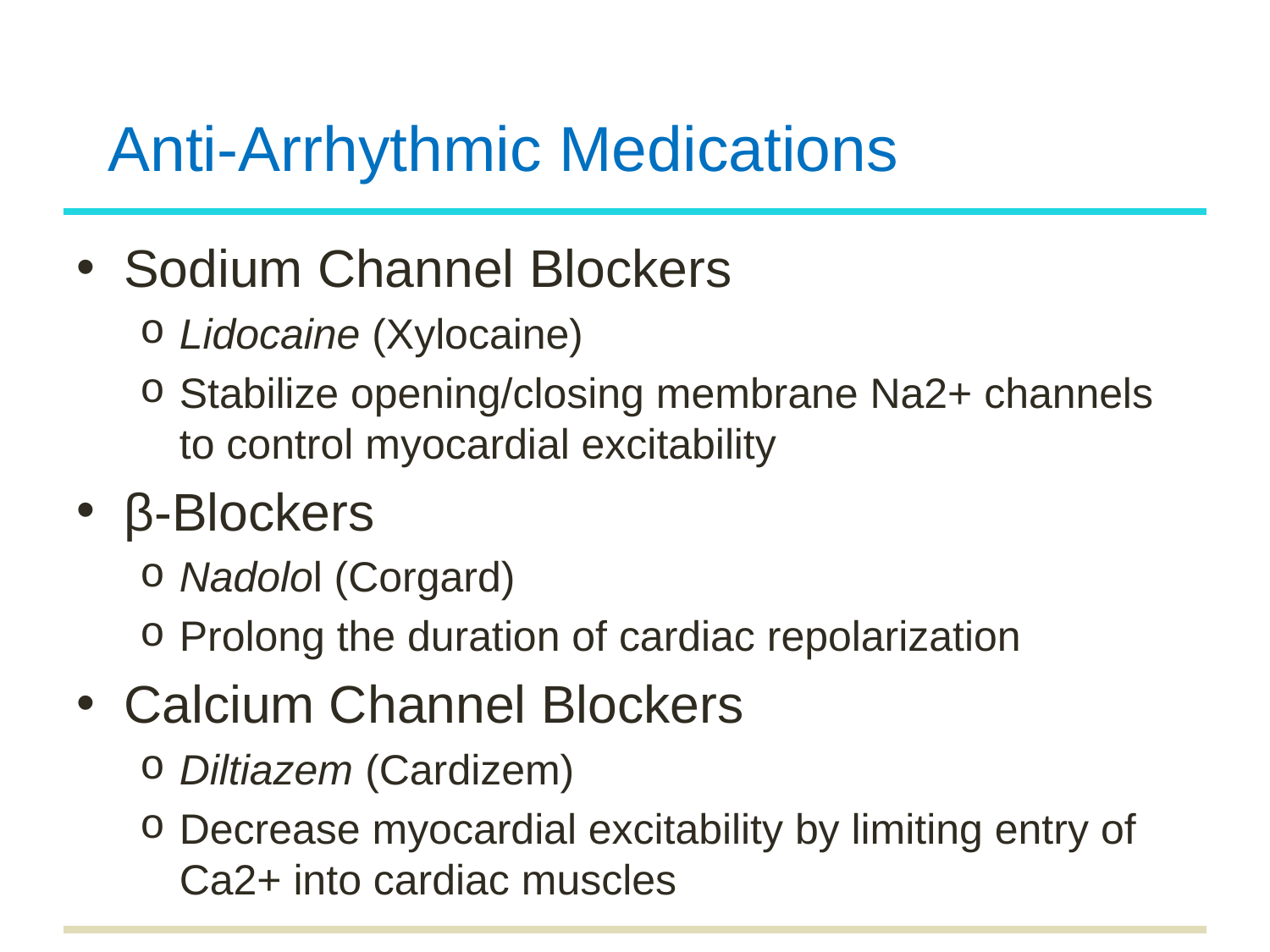

# Anti-Arrhythmic Medications
Sodium Channel Blockers
Lidocaine (Xylocaine)
Stabilize opening/closing membrane Na2+ channels to control myocardial excitability
β-Blockers
Nadolol (Corgard)
Prolong the duration of cardiac repolarization
Calcium Channel Blockers
Diltiazem (Cardizem)
Decrease myocardial excitability by limiting entry of Ca2+ into cardiac muscles